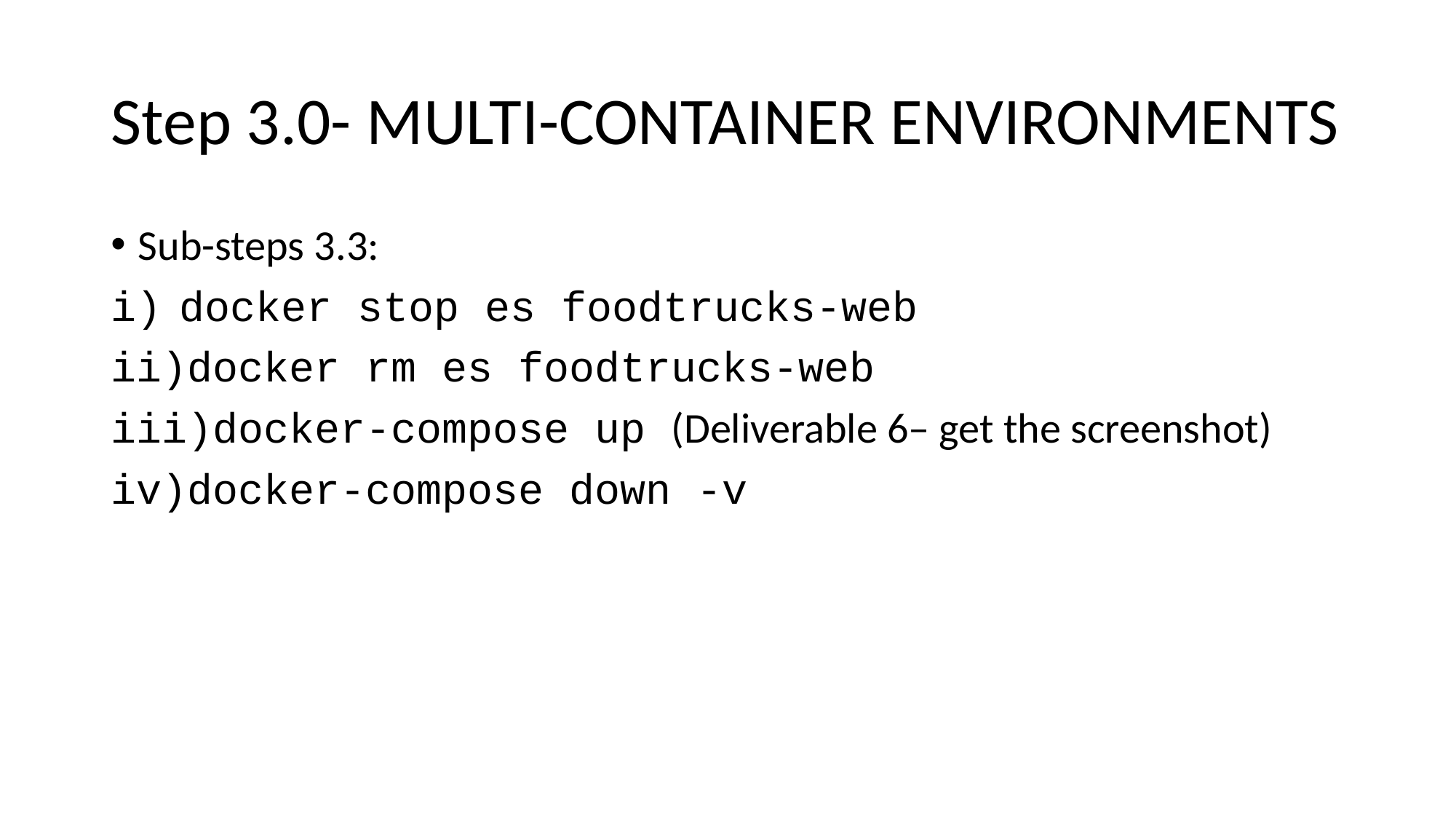

# Step 3.0- MULTI-CONTAINER ENVIRONMENTS
Sub-steps 3.3:
docker stop es foodtrucks-web
docker rm es foodtrucks-web
docker-compose up (Deliverable 6– get the screenshot)
docker-compose down -v